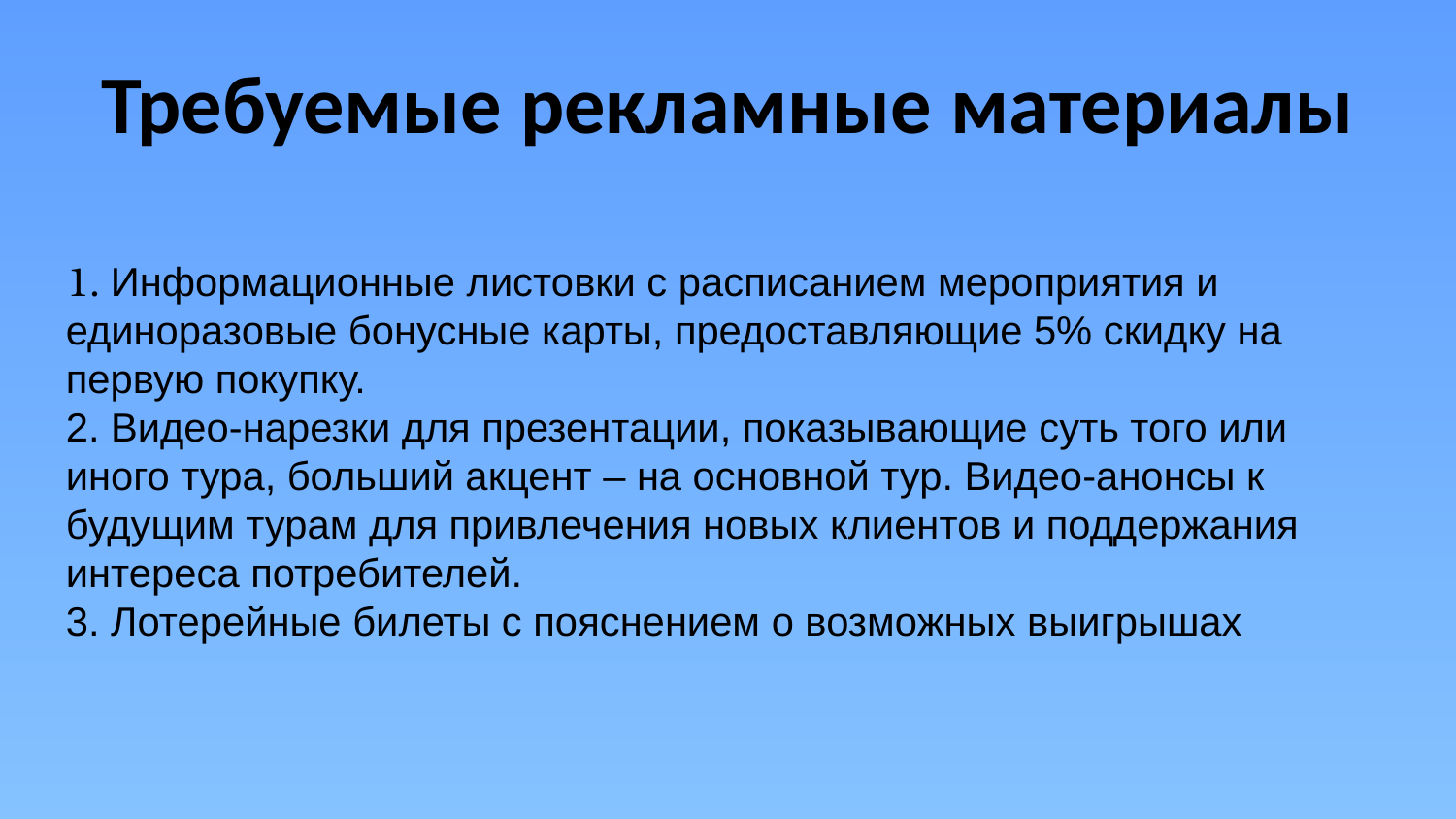

# Требуемые рекламные материалы
 Информационные листовки с расписанием мероприятия и единоразовые бонусные карты, предоставляющие 5% скидку на первую покупку.
2. Видео-нарезки для презентации, показывающие суть того или иного тура, больший акцент – на основной тур. Видео-анонсы к будущим турам для привлечения новых клиентов и поддержания интереса потребителей.
3. Лотерейные билеты с пояснением о возможных выигрышах